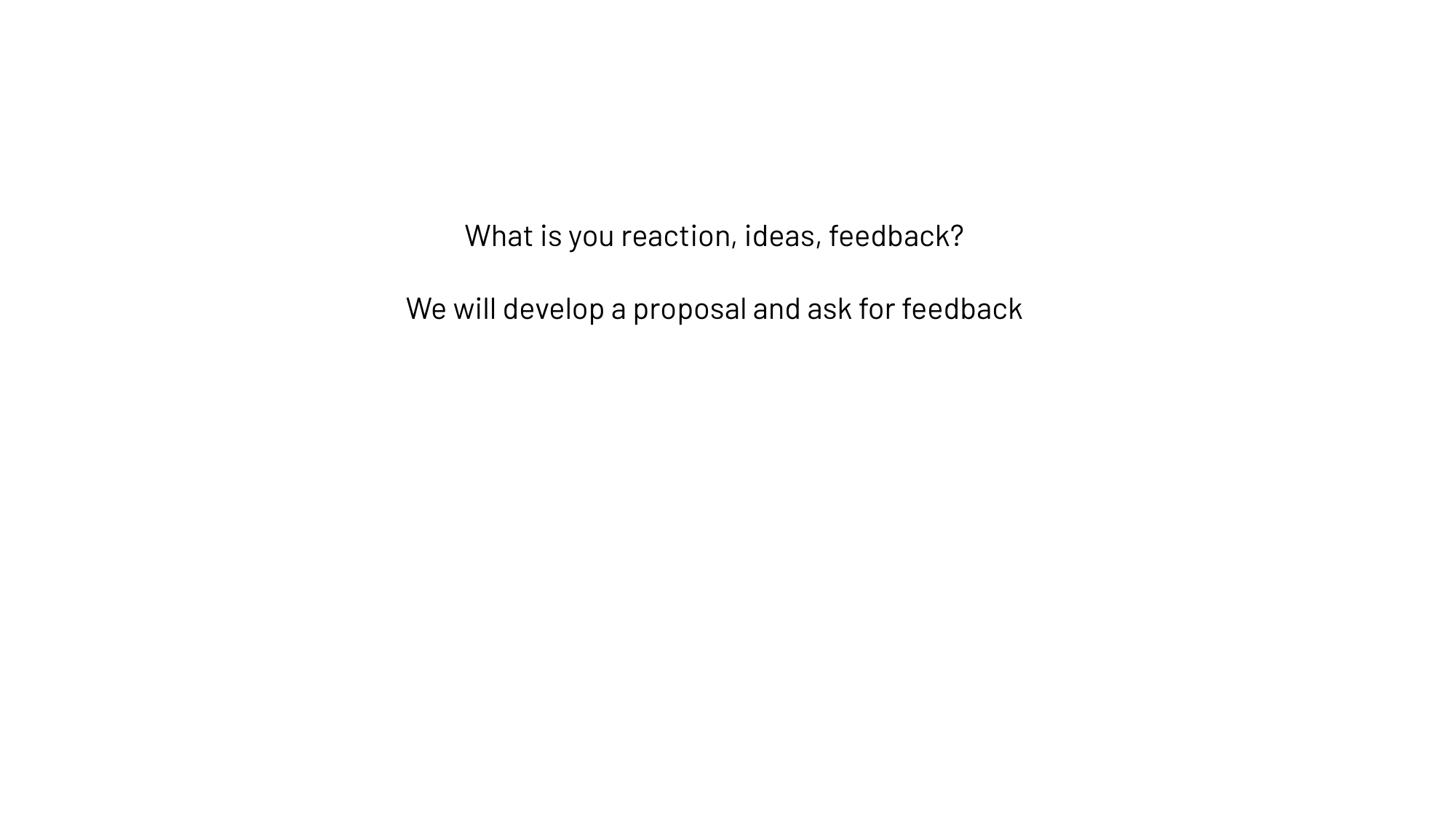

What is you reaction, ideas, feedback?

We will develop a proposal and ask for feedback